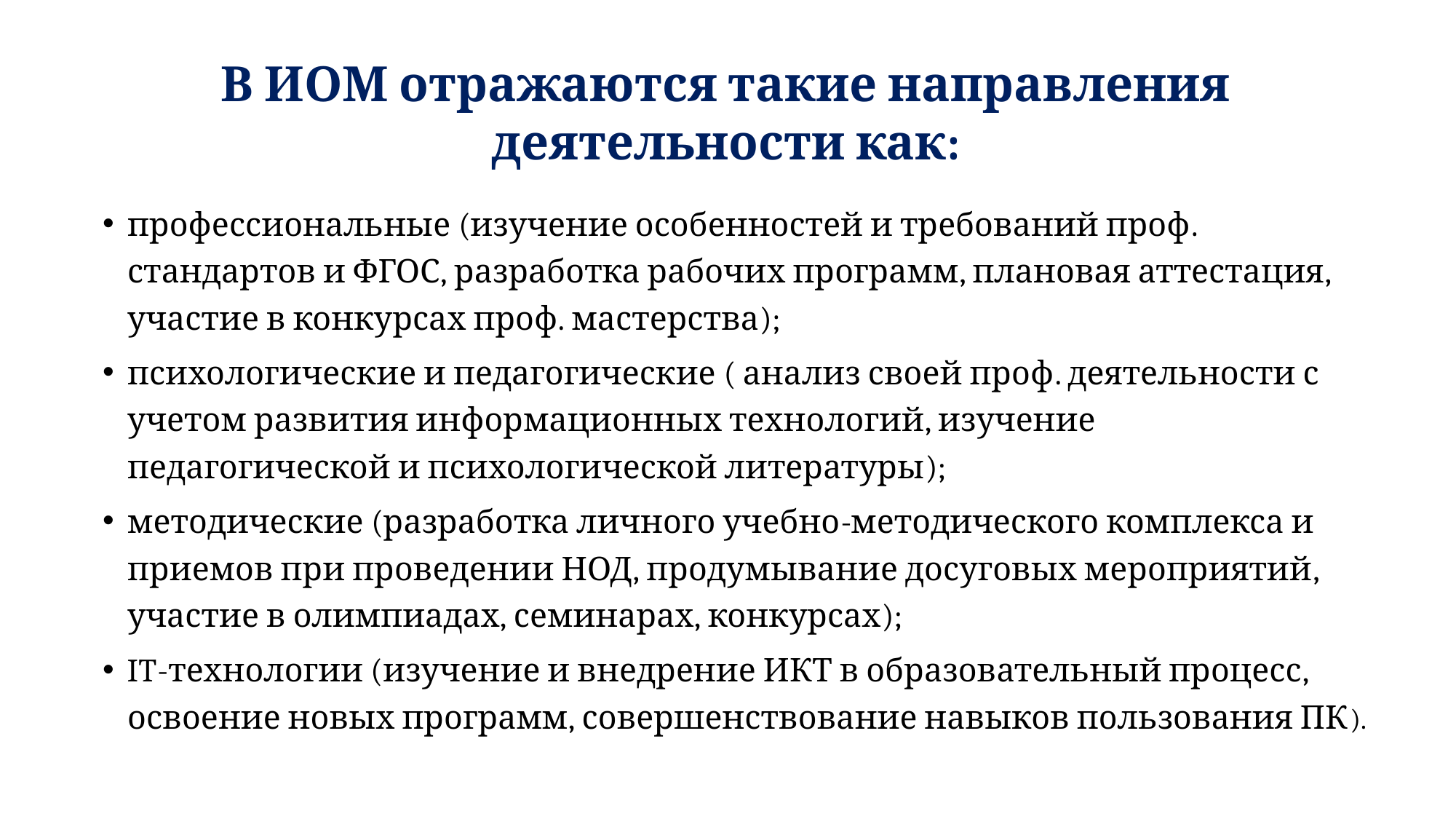

В ИОМ отражаются такие направления деятельности как:
профессиональные (изучение особенностей и требований проф. стандартов и ФГОС, разработка рабочих программ, плановая аттестация, участие в конкурсах проф. мастерства);
психологические и педагогические ( анализ своей проф. деятельности с учетом развития информационных технологий, изучение педагогической и психологической литературы);
методические (разработка личного учебно-методического комплекса и приемов при проведении НОД, продумывание досуговых мероприятий, участие в олимпиадах, семинарах, конкурсах);
IT-технологии (изучение и внедрение ИКТ в образовательный процесс, освоение новых программ, совершенствование навыков пользования ПК).